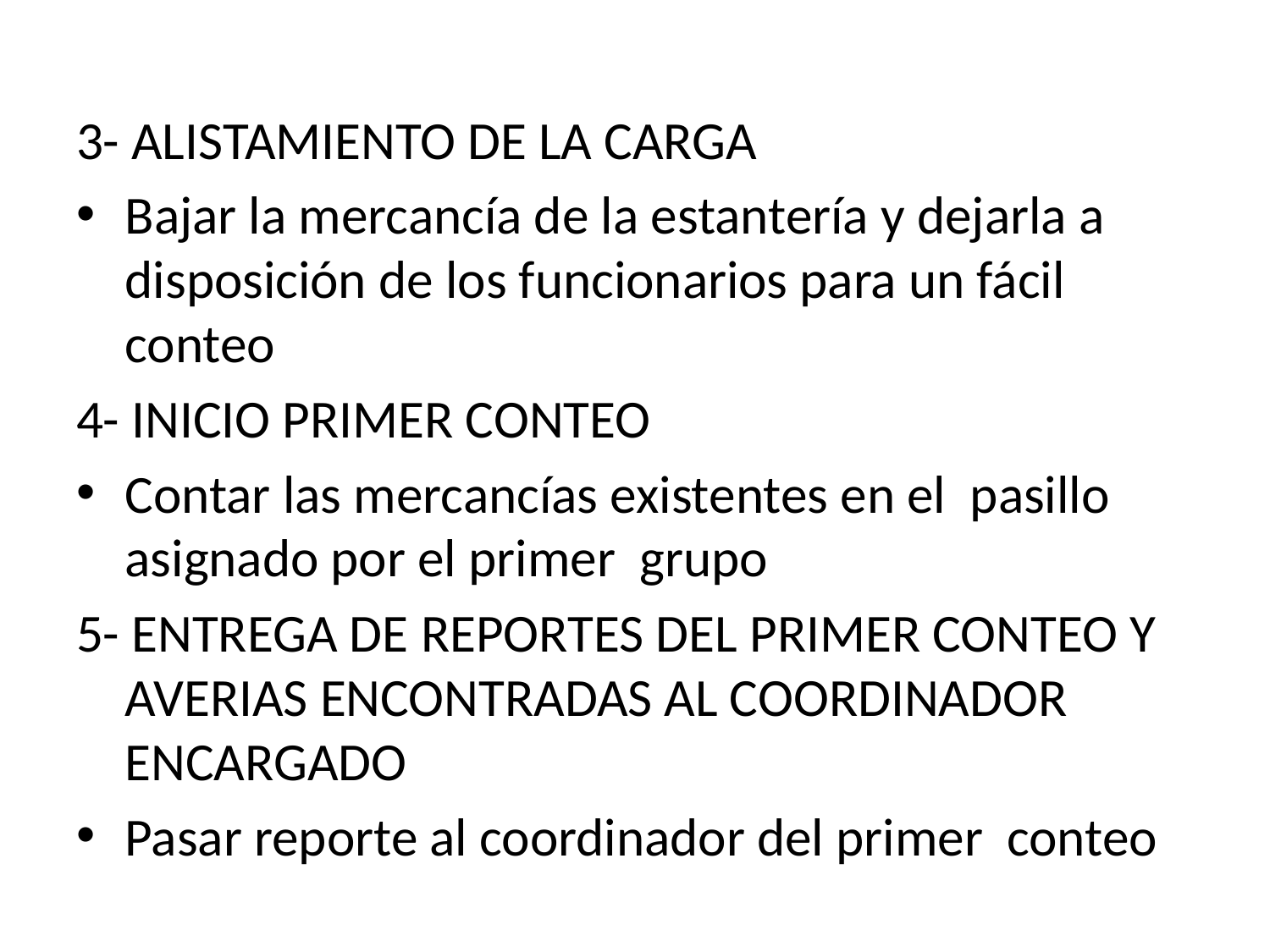

#
3- ALISTAMIENTO DE LA CARGA
Bajar la mercancía de la estantería y dejarla a disposición de los funcionarios para un fácil conteo
4- INICIO PRIMER CONTEO
Contar las mercancías existentes en el  pasillo asignado por el primer  grupo
5- ENTREGA DE REPORTES DEL PRIMER CONTEO Y AVERIAS ENCONTRADAS AL COORDINADOR ENCARGADO
Pasar reporte al coordinador del primer  conteo